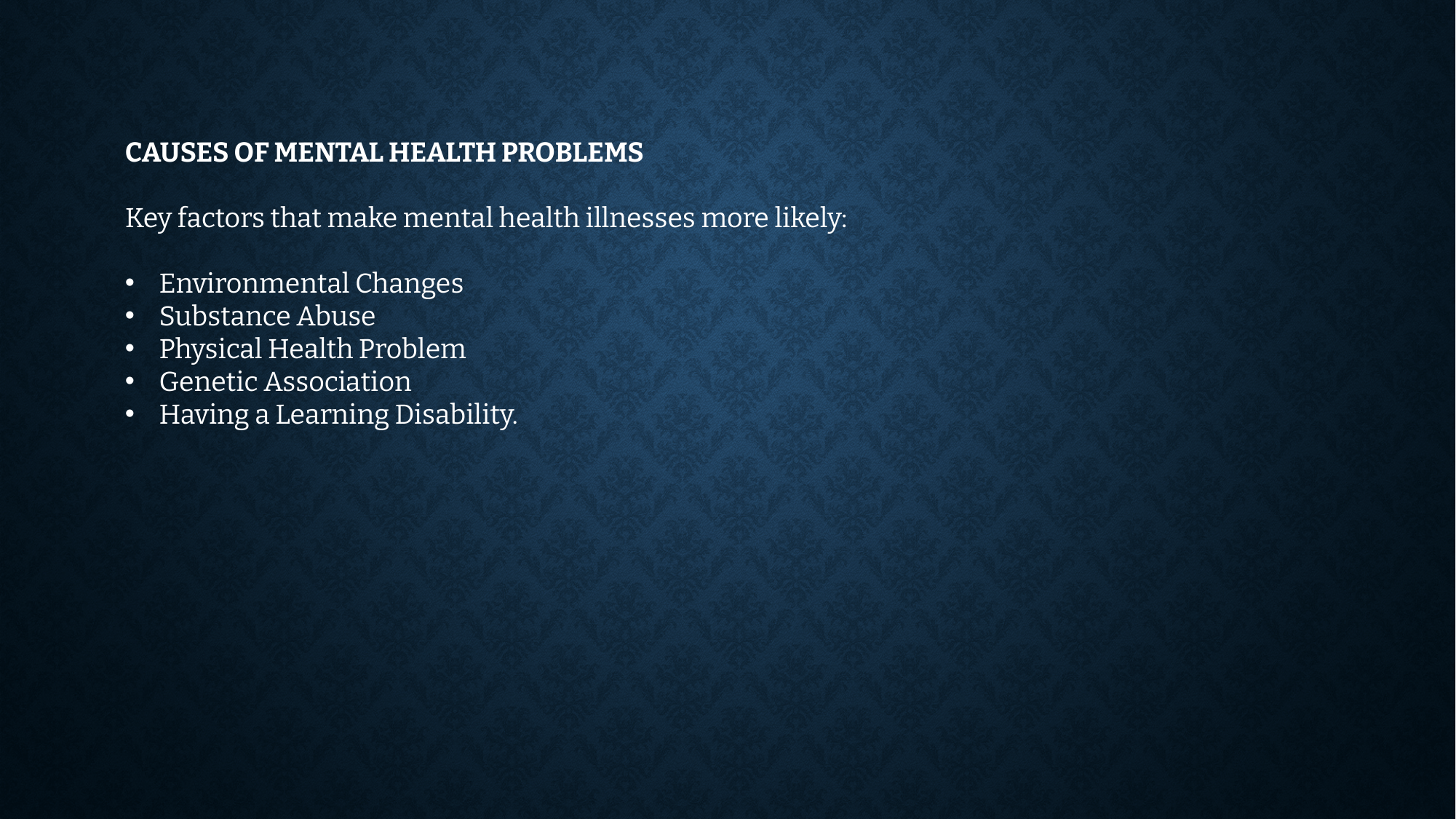

CAUSES OF MENTAL HEALTH PROBLEMS

Key factors that make mental health illnesses more likely:

Environmental Changes
Substance Abuse
Physical Health Problem
Genetic Association
Having a Learning Disability.